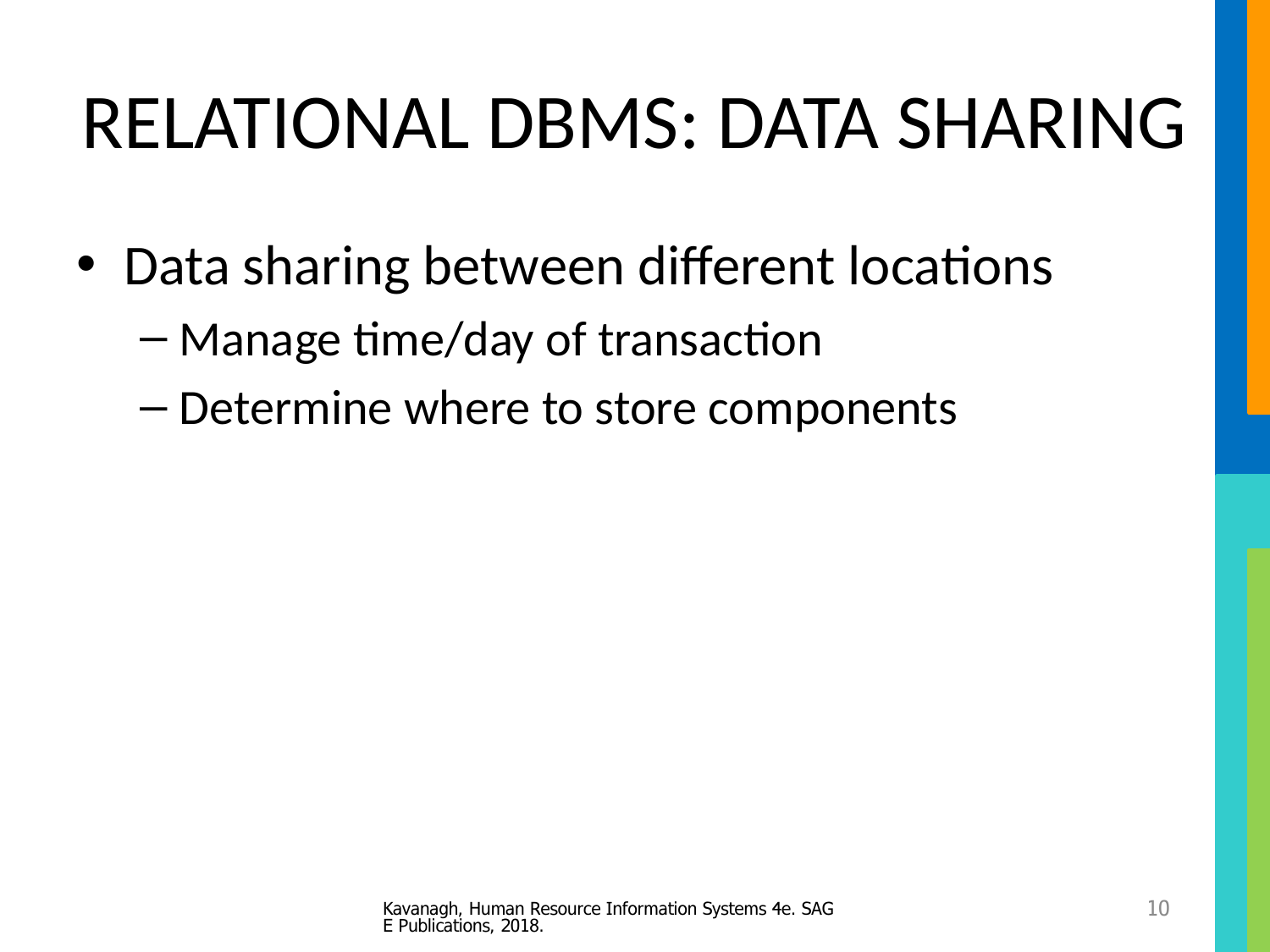

# RELATIONAL DBMS: DATA SHARING
Data sharing between different locations
Manage time/day of transaction
Determine where to store components
Kavanagh, Human Resource Information Systems 4e. SAGE Publications, 2018.
10